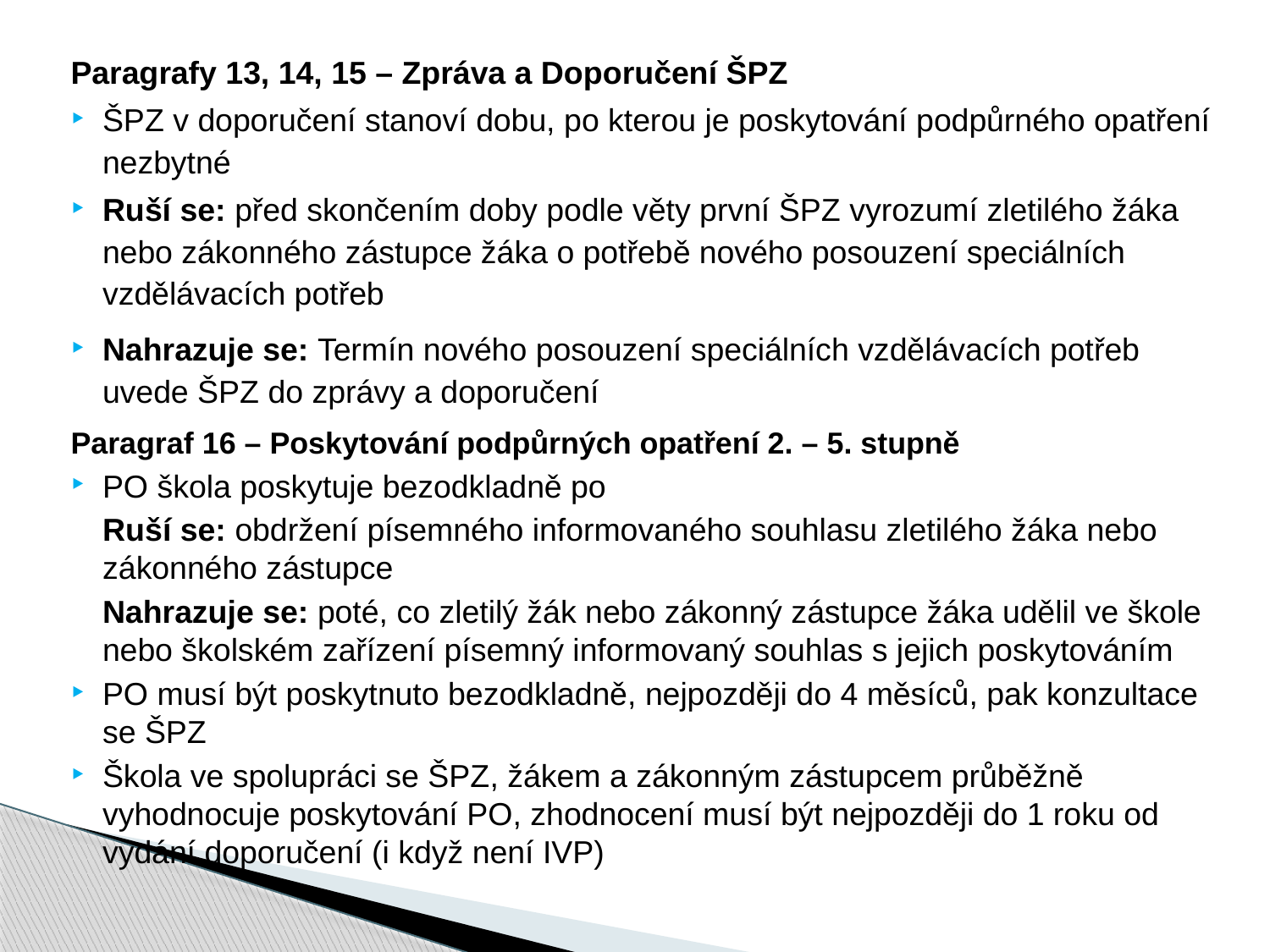

Paragrafy 13, 14, 15 – Zpráva a Doporučení ŠPZ
ŠPZ v doporučení stanoví dobu, po kterou je poskytování podpůrného opatření nezbytné
Ruší se: před skončením doby podle věty první ŠPZ vyrozumí zletilého žáka nebo zákonného zástupce žáka o potřebě nového posouzení speciálních vzdělávacích potřeb
Nahrazuje se: Termín nového posouzení speciálních vzdělávacích potřeb uvede ŠPZ do zprávy a doporučení
Paragraf 16 – Poskytování podpůrných opatření 2. – 5. stupně
PO škola poskytuje bezodkladně po
Ruší se: obdržení písemného informovaného souhlasu zletilého žáka nebo zákonného zástupce
Nahrazuje se: poté, co zletilý žák nebo zákonný zástupce žáka udělil ve škole nebo školském zařízení písemný informovaný souhlas s jejich poskytováním
PO musí být poskytnuto bezodkladně, nejpozději do 4 měsíců, pak konzultace se ŠPZ
Škola ve spolupráci se ŠPZ, žákem a zákonným zástupcem průběžně vyhodnocuje poskytování PO, zhodnocení musí být nejpozději do 1 roku od vydání doporučení (i když není IVP)